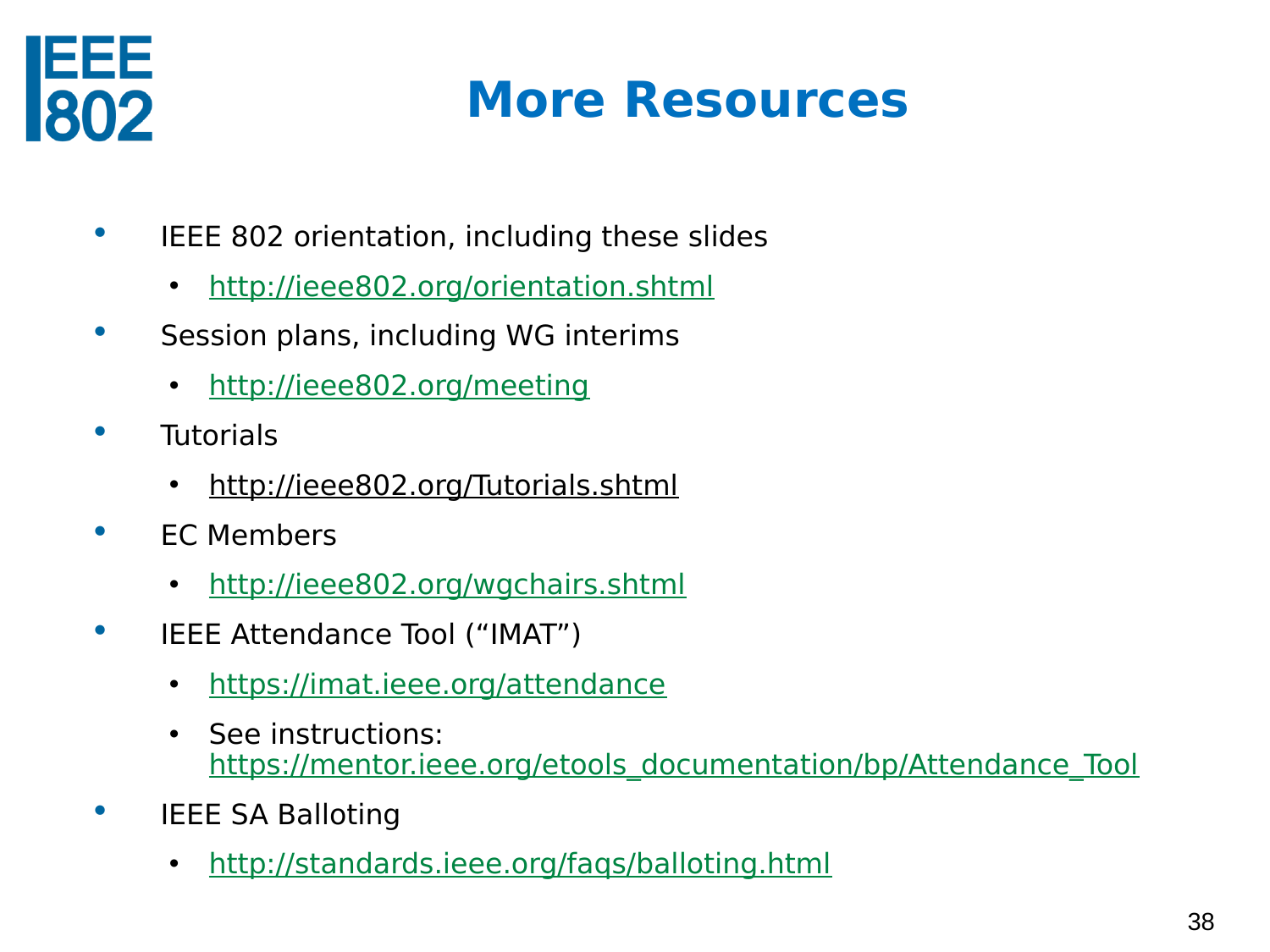

# More Resources

IEEE 802 orientation, including these slides
http://ieee802.org/orientation.shtml
Session plans, including WG interims
http://ieee802.org/meeting
Tutorials
http://ieee802.org/Tutorials.shtml
EC Members
http://ieee802.org/wgchairs.shtml
IEEE Attendance Tool (“IMAT”)
https://imat.ieee.org/attendance
See instructions: https://mentor.ieee.org/etools_documentation/bp/Attendance_Tool
IEEE SA Balloting
http://standards.ieee.org/faqs/balloting.html

38